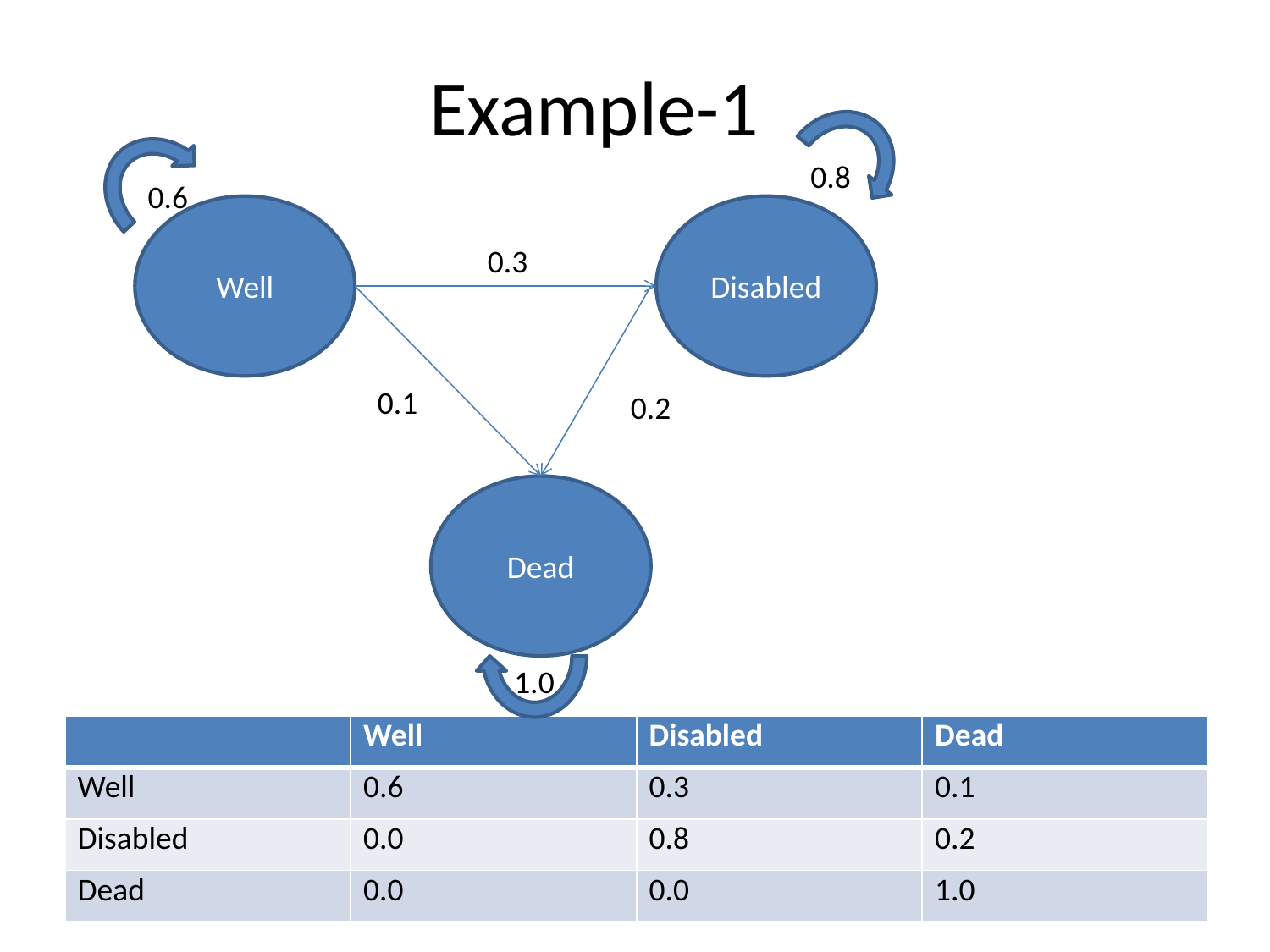

# Example-1

0.8
0.6
Well
Disabled
0.3
0.1
0.2
Dead

1.0
|  | Well | Disabled | Dead |
| --- | --- | --- | --- |
| Well | 0.6 | 0.3 | 0.1 |
| Disabled | 0.0 | 0.8 | 0.2 |
| Dead | 0.0 | 0.0 | 1.0 |